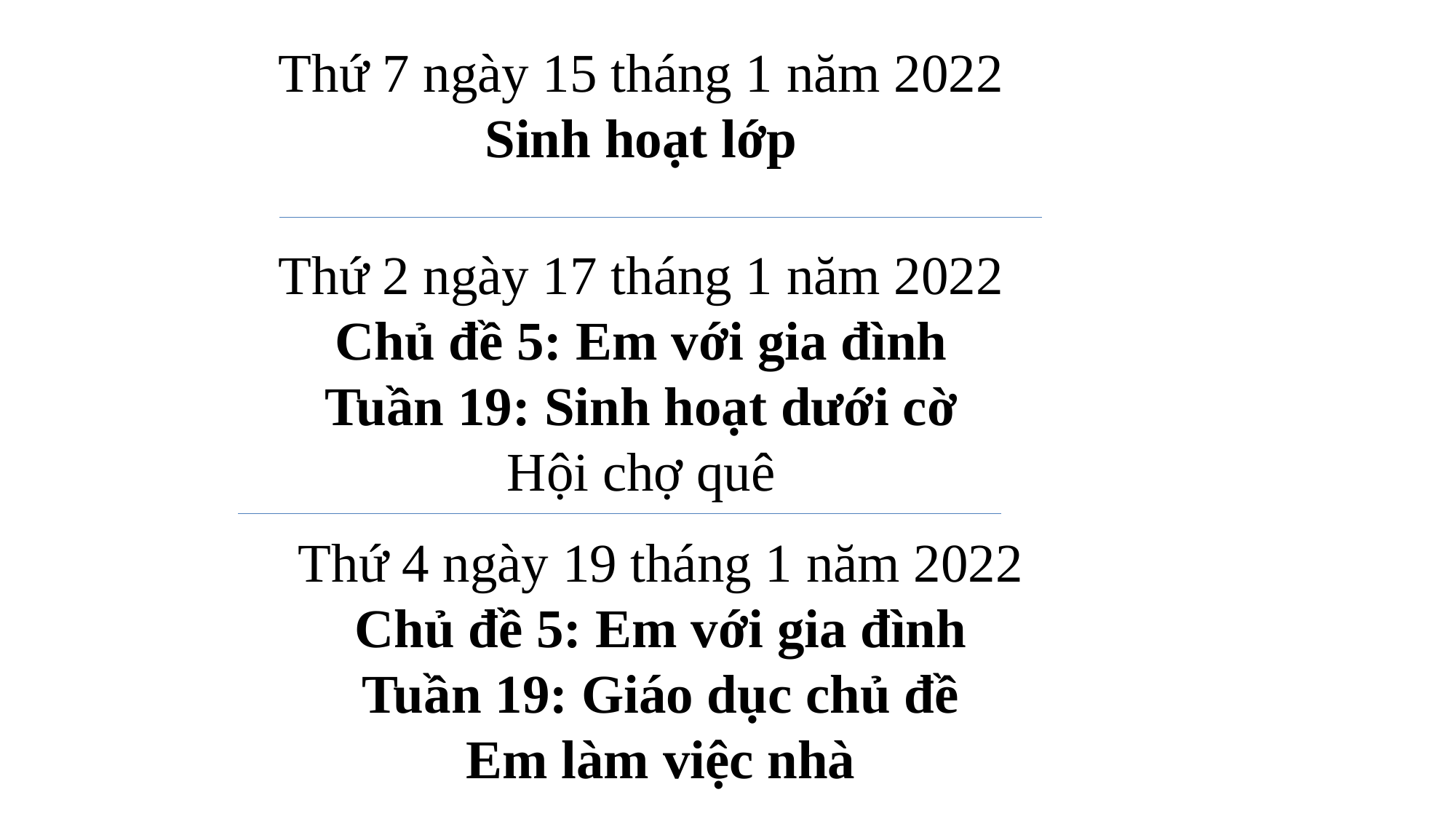

Thứ 7 ngày 15 tháng 1 năm 2022
Sinh hoạt lớp
Thứ 2 ngày 17 tháng 1 năm 2022
Chủ đề 5: Em với gia đình
Tuần 19: Sinh hoạt dưới cờ
Hội chợ quê
Thứ 4 ngày 19 tháng 1 năm 2022
Chủ đề 5: Em với gia đình
Tuần 19: Giáo dục chủ đề
Em làm việc nhà